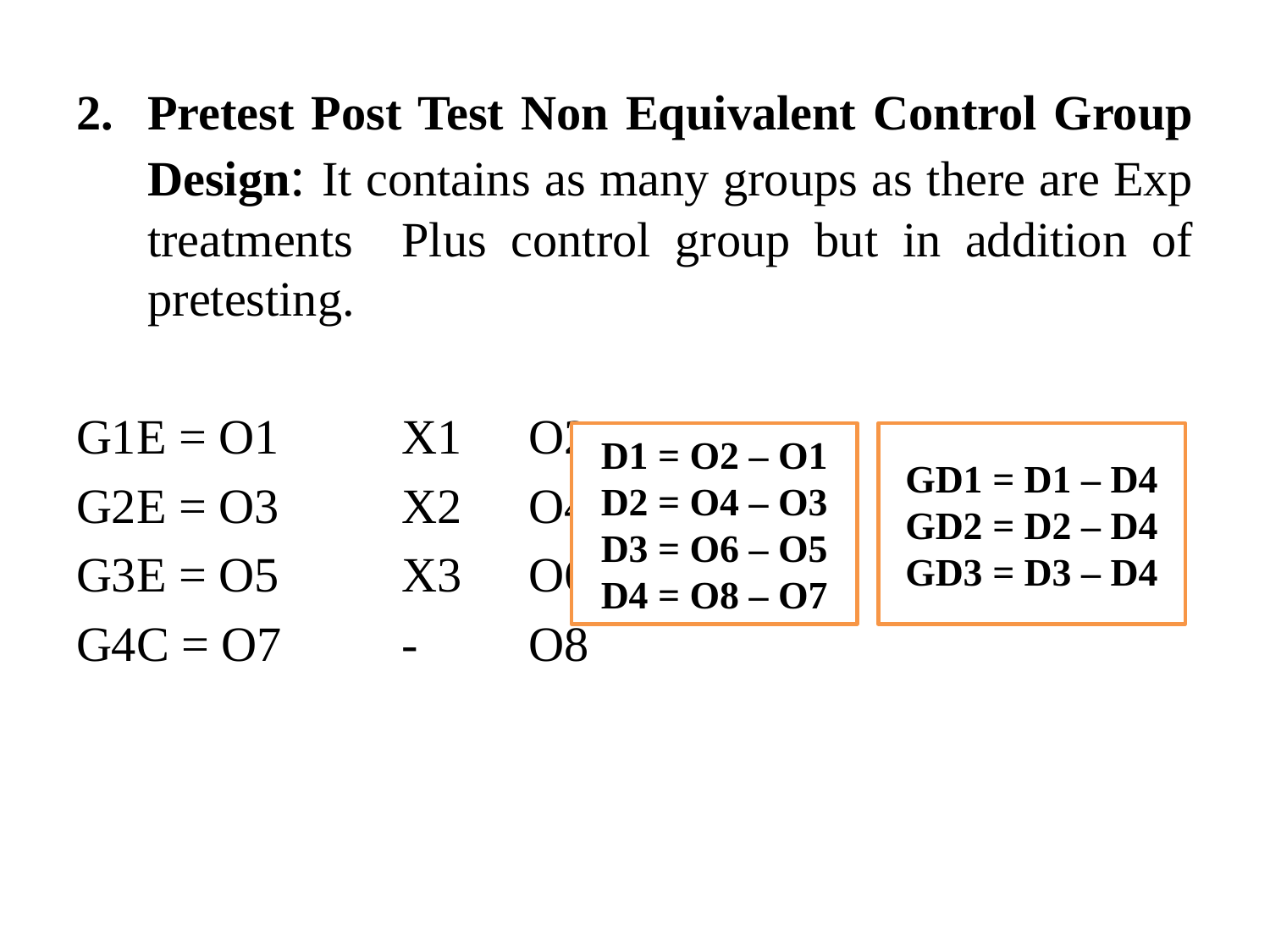

Pretest Post Test Non Equivalent Control Group Design: It contains as many groups as there are Exp treatments  Plus control group but in addition of pretesting.

G1E = O1	X1	O2
G2E = O3	X2	O4
G3E = O5	X3	O6
G4C = O7	-	O8
D1 = O2 – O1
D2 = O4 – O3
D3 = O6 – O5
D4 = O8 – O7
GD1 = D1 – D4
GD2 = D2 – D4
GD3 = D3 – D4